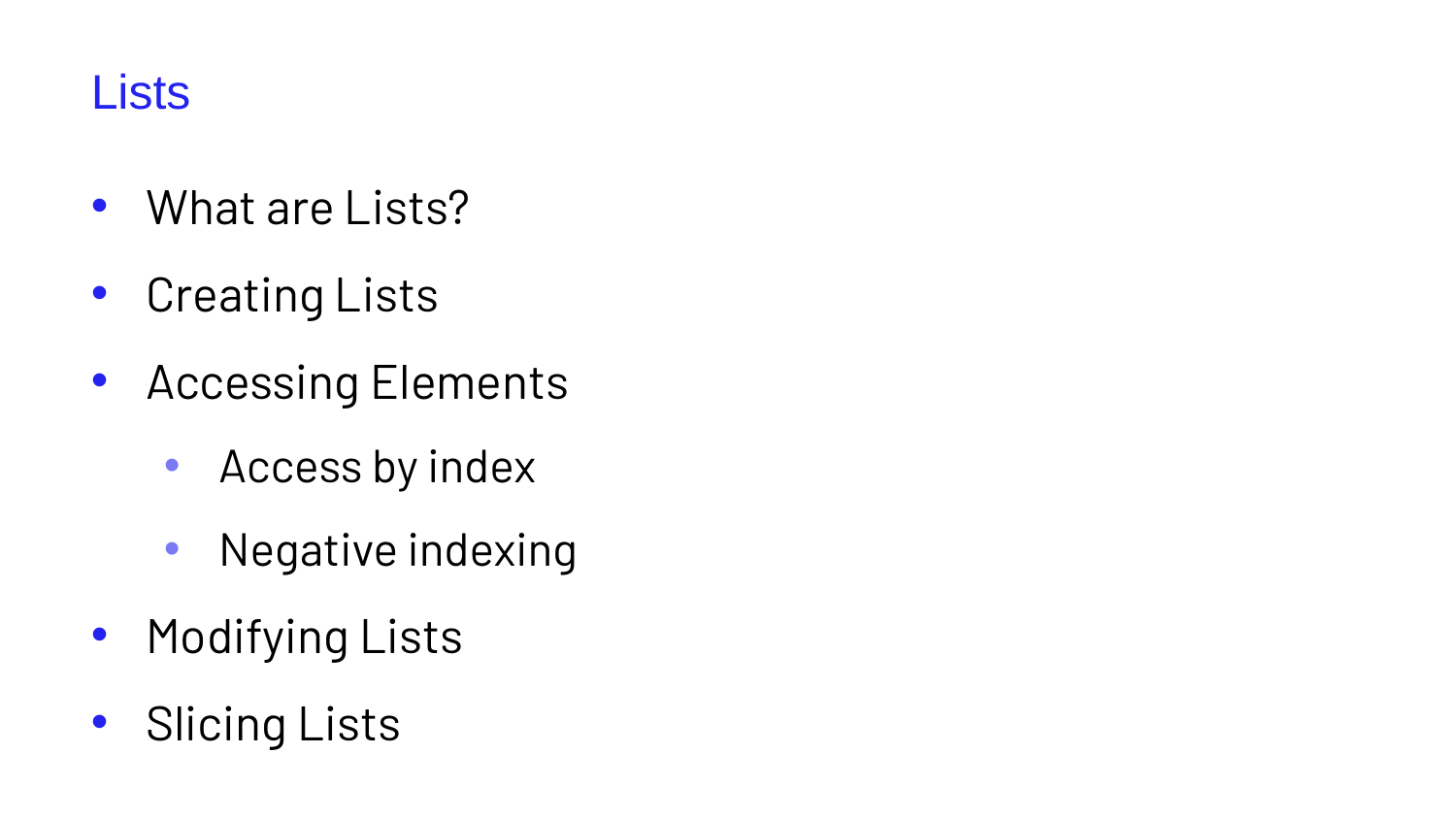

Lists
What are Lists?
Creating Lists
Accessing Elements
Access by index
Negative indexing
Modifying Lists
Slicing Lists